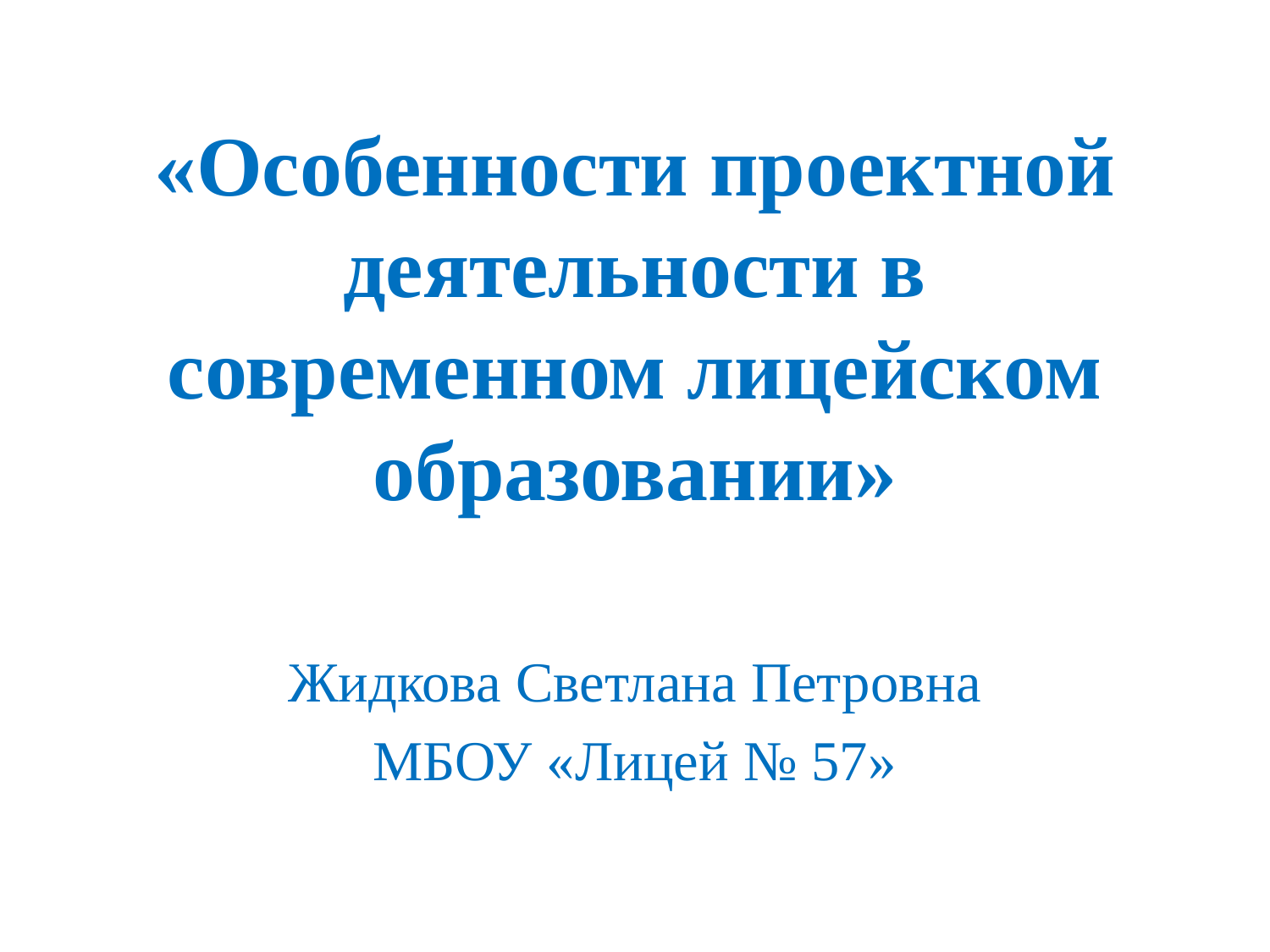

# «Особенности проектной деятельности в современном лицейском образовании»
Жидкова Светлана Петровна
МБОУ «Лицей № 57»